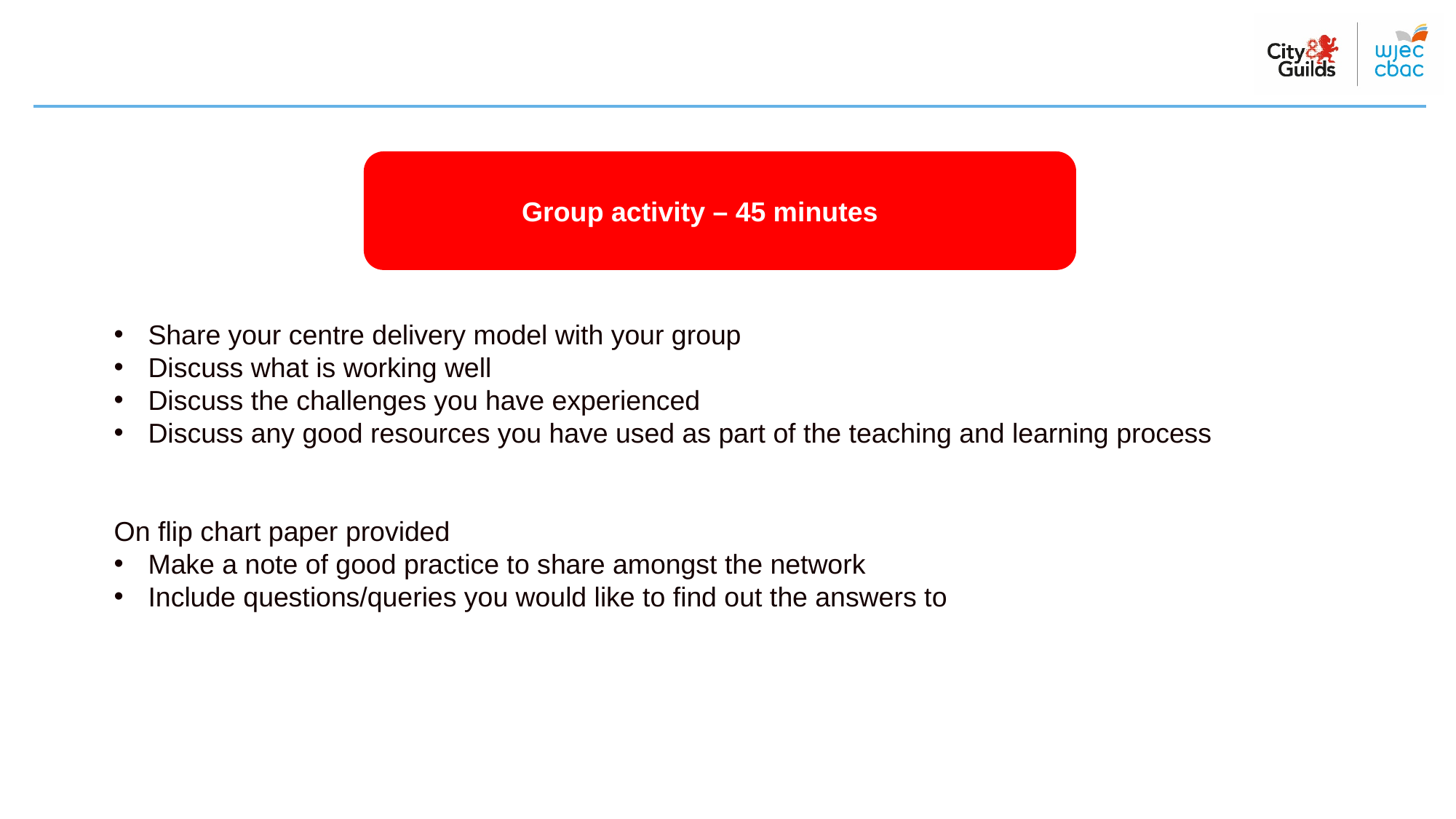

#

Group activity – 45 minutes

Share your centre delivery model with your group
Discuss what is working well
Discuss the challenges you have experienced
Discuss any good resources you have used as part of the teaching and learning process

On flip chart paper provided
Make a note of good practice to share amongst the network
Include questions/queries you would like to find out the answers to